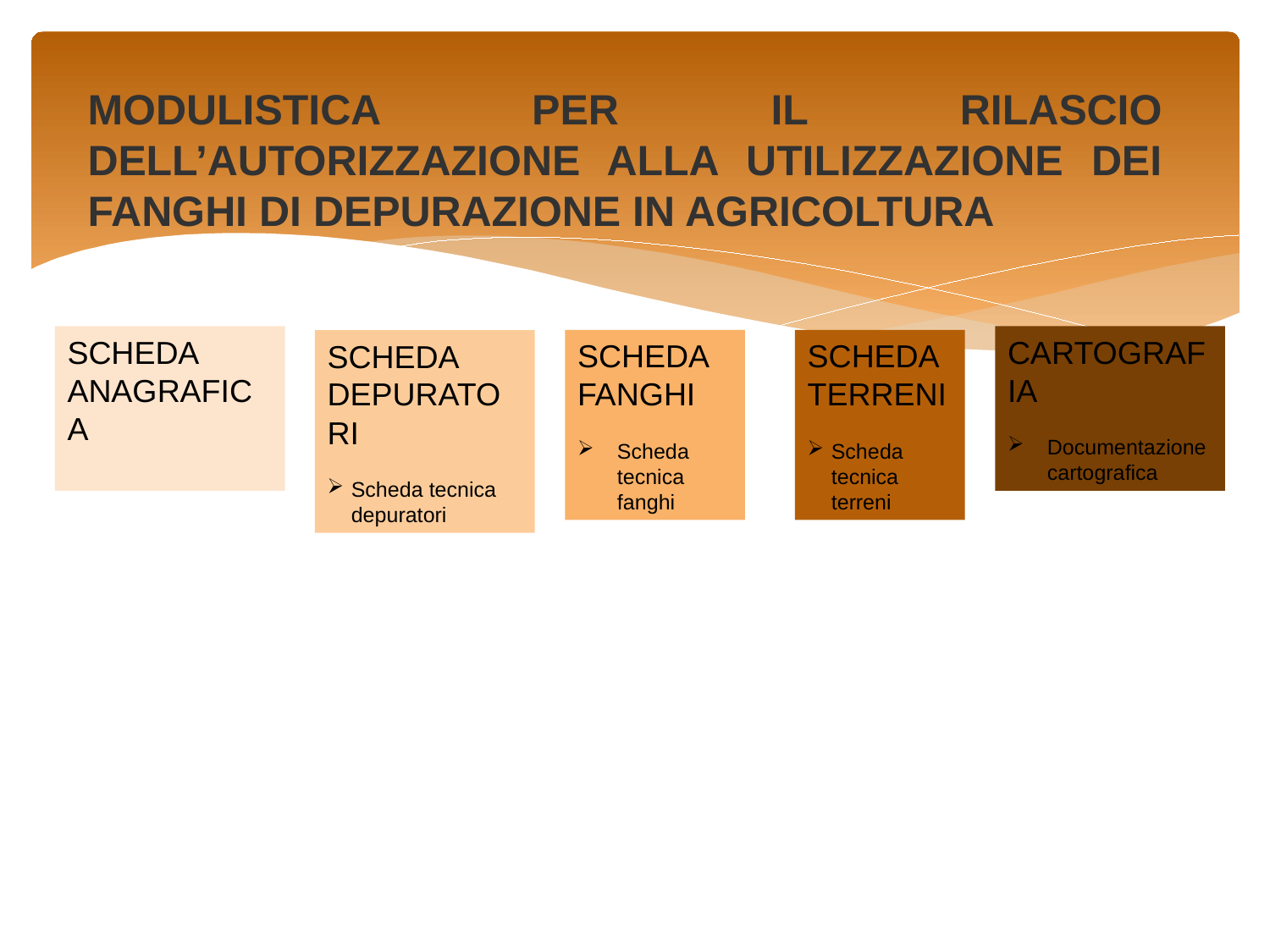

MODULISTICA PER IL RILASCIO DELL’AUTORIZZAZIONE ALLA UTILIZZAZIONE DEI FANGHI DI DEPURAZIONE IN AGRICOLTURA

SCHEDA ANAGRAFICA

CARTOGRAFIA

Documentazione cartografica
SCHEDA DEPURATORI

Scheda tecnica depuratori
SCHEDA  FANGHI

Scheda tecnica fanghi
SCHEDA TERRENI

Scheda tecnica terreni